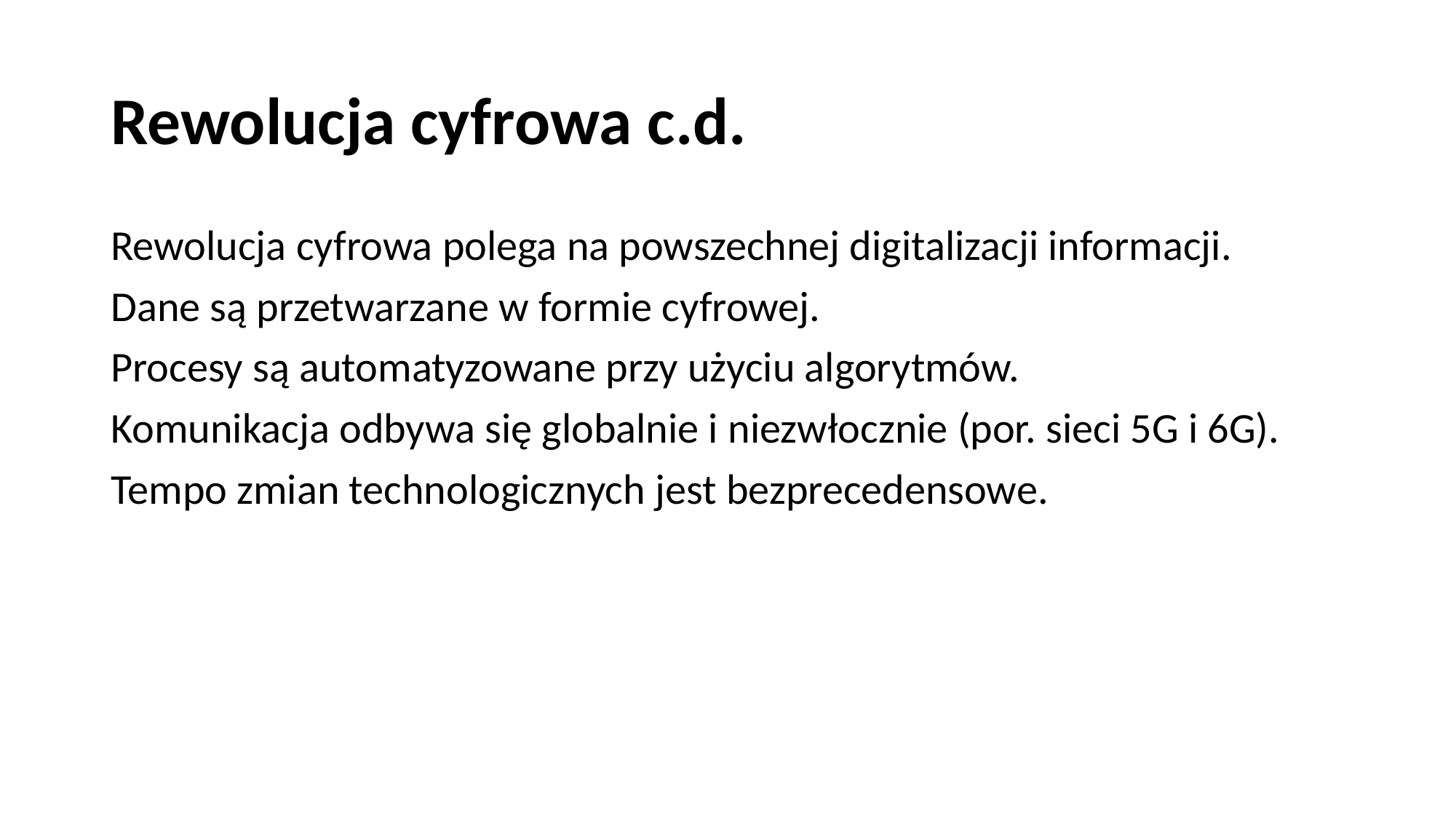

# Rewolucja cyfrowa c.d.
Rewolucja cyfrowa polega na powszechnej digitalizacji informacji.
Dane są przetwarzane w formie cyfrowej.
Procesy są automatyzowane przy użyciu algorytmów.
Komunikacja odbywa się globalnie i niezwłocznie (por. sieci 5G i 6G).
Tempo zmian technologicznych jest bezprecedensowe.